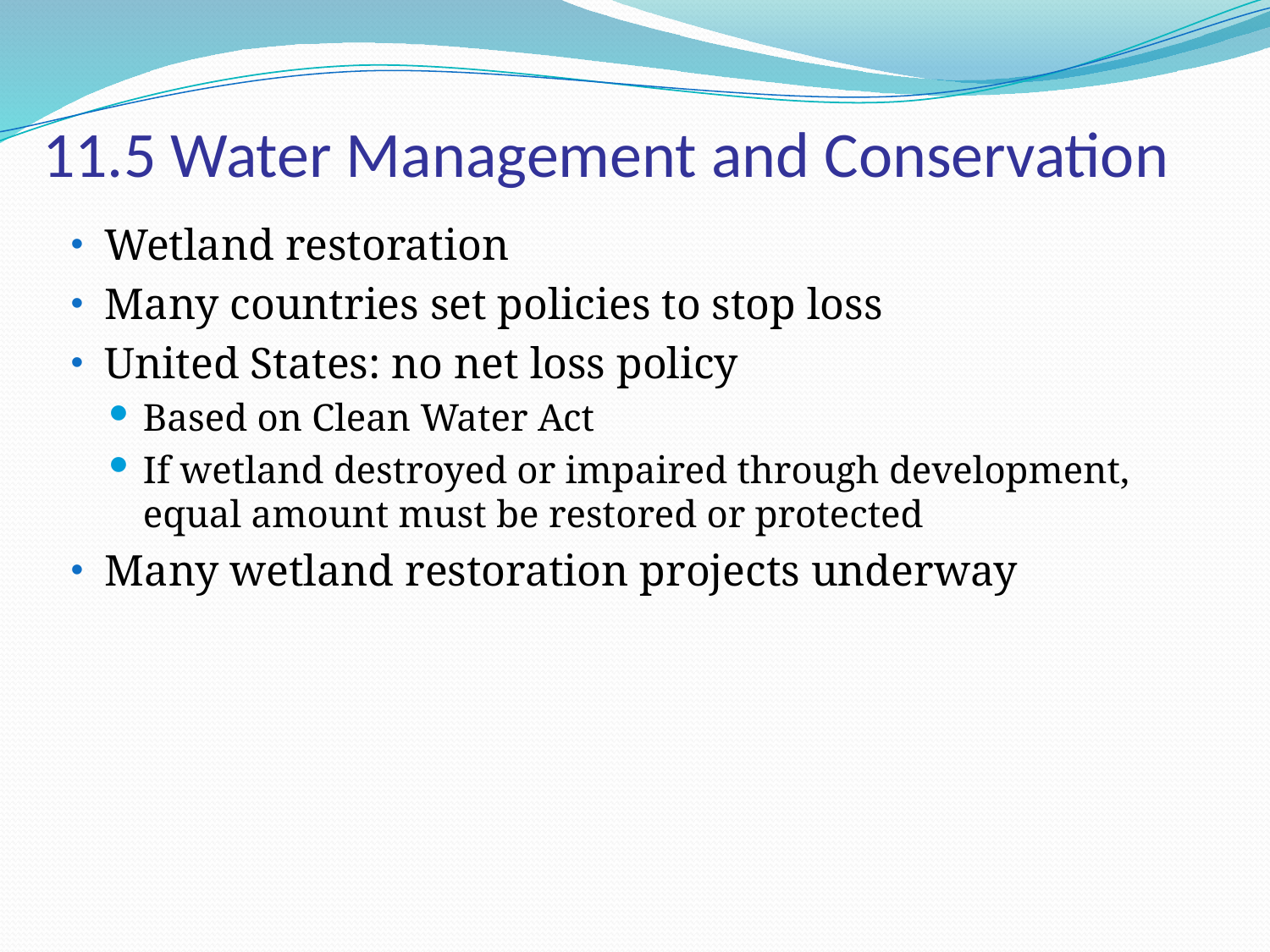

# 11.5 Water Management and Conservation
Wetland restoration
Many countries set policies to stop loss
United States: no net loss policy
Based on Clean Water Act
If wetland destroyed or impaired through development, equal amount must be restored or protected
Many wetland restoration projects underway